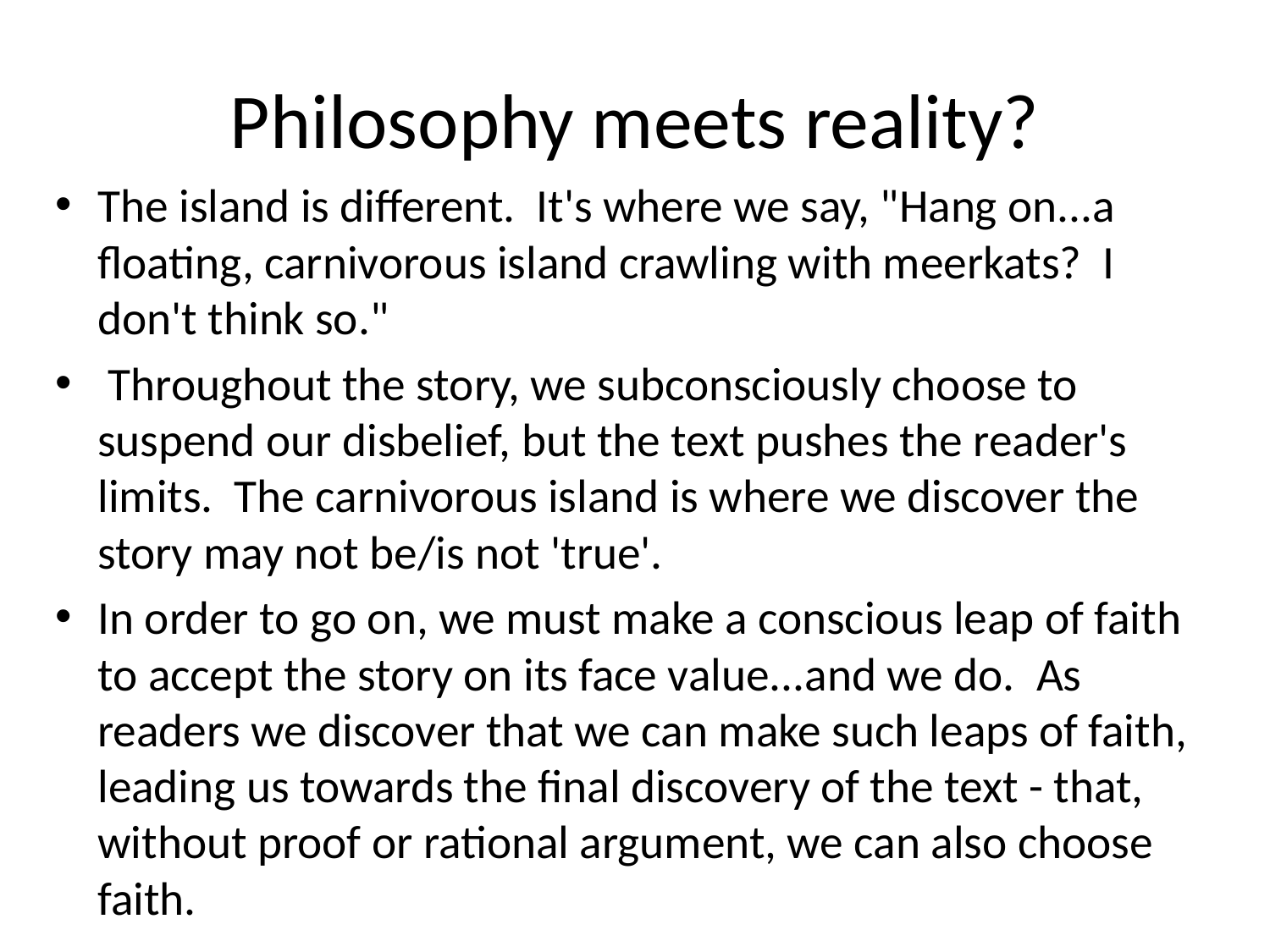

# Philosophy meets reality?
The island is different.  It's where we say, "Hang on...a floating, carnivorous island crawling with meerkats?  I don't think so."
 Throughout the story, we subconsciously choose to suspend our disbelief, but the text pushes the reader's limits.  The carnivorous island is where we discover the story may not be/is not 'true'.
In order to go on, we must make a conscious leap of faith to accept the story on its face value...and we do.  As readers we discover that we can make such leaps of faith, leading us towards the final discovery of the text - that, without proof or rational argument, we can also choose faith.